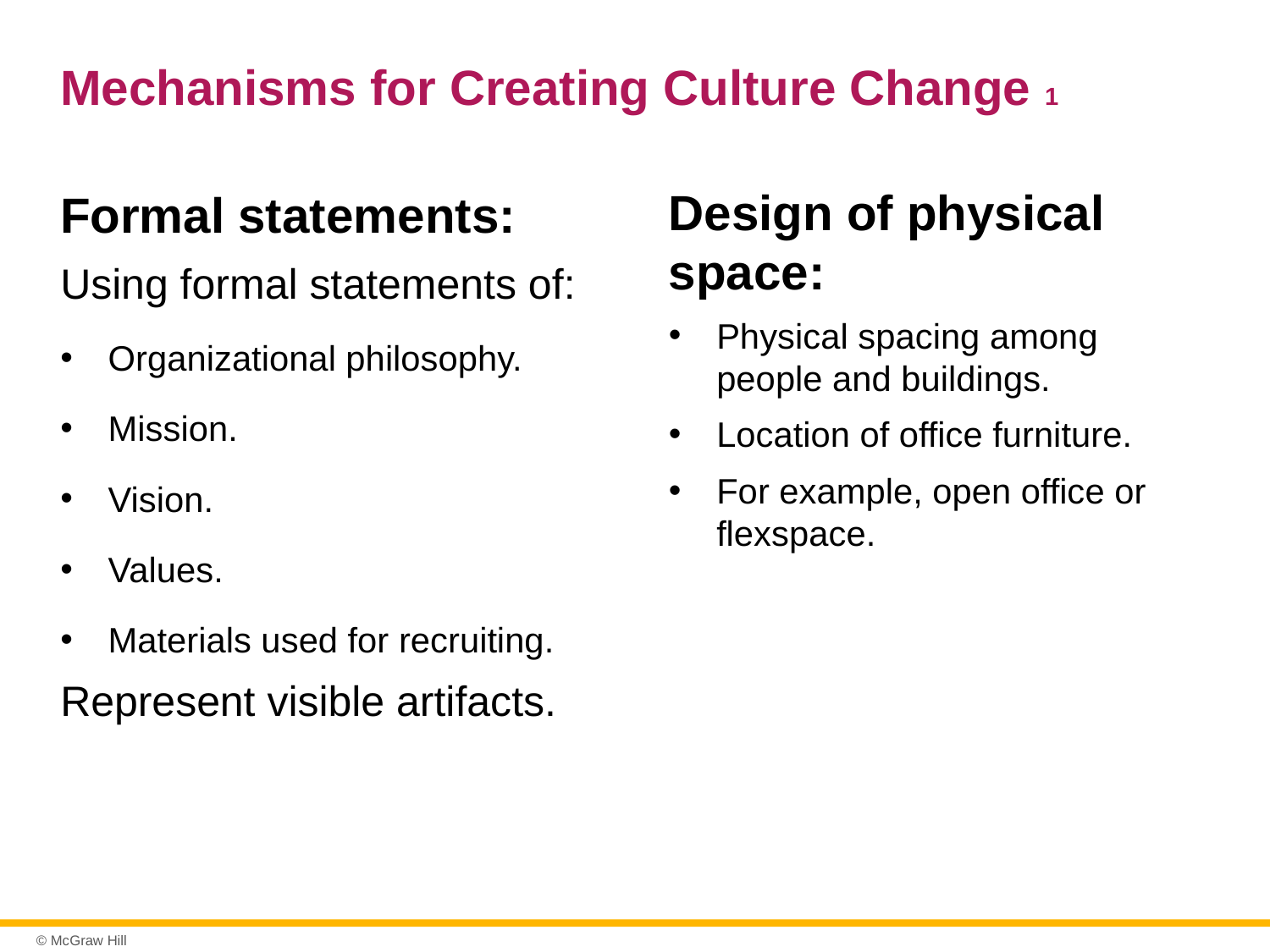

# Mechanisms for Creating Culture Change 1
Design of physical space:
Physical spacing among people and buildings.
Location of office furniture.
For example, open office or flexspace.
Formal statements:
Using formal statements of:
Organizational philosophy.
Mission.
Vision.
Values.
Materials used for recruiting.
Represent visible artifacts.